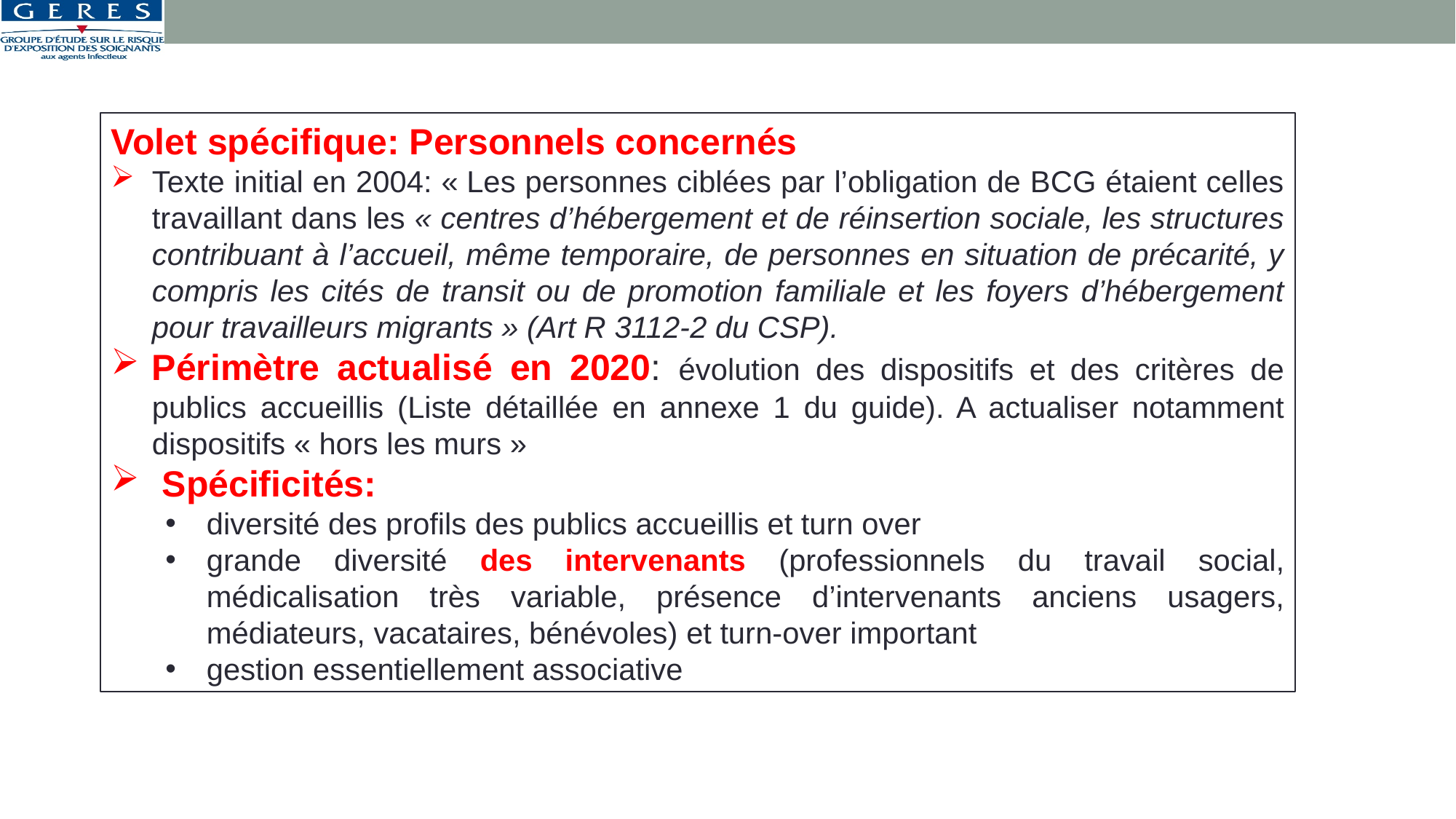

Volet spécifique: Personnels concernés
Texte initial en 2004: « Les personnes ciblées par l’obligation de BCG étaient celles travaillant dans les « centres d’hébergement et de réinsertion sociale, les structures contribuant à l’accueil, même temporaire, de personnes en situation de précarité, y compris les cités de transit ou de promotion familiale et les foyers d’hébergement pour travailleurs migrants » (Art R 3112-2 du CSP).
Périmètre actualisé en 2020: évolution des dispositifs et des critères de publics accueillis (Liste détaillée en annexe 1 du guide). A actualiser notamment dispositifs « hors les murs »
 Spécificités:
diversité des profils des publics accueillis et turn over
grande diversité des intervenants (professionnels du travail social, médicalisation très variable, présence d’intervenants anciens usagers, médiateurs, vacataires, bénévoles) et turn-over important
gestion essentiellement associative